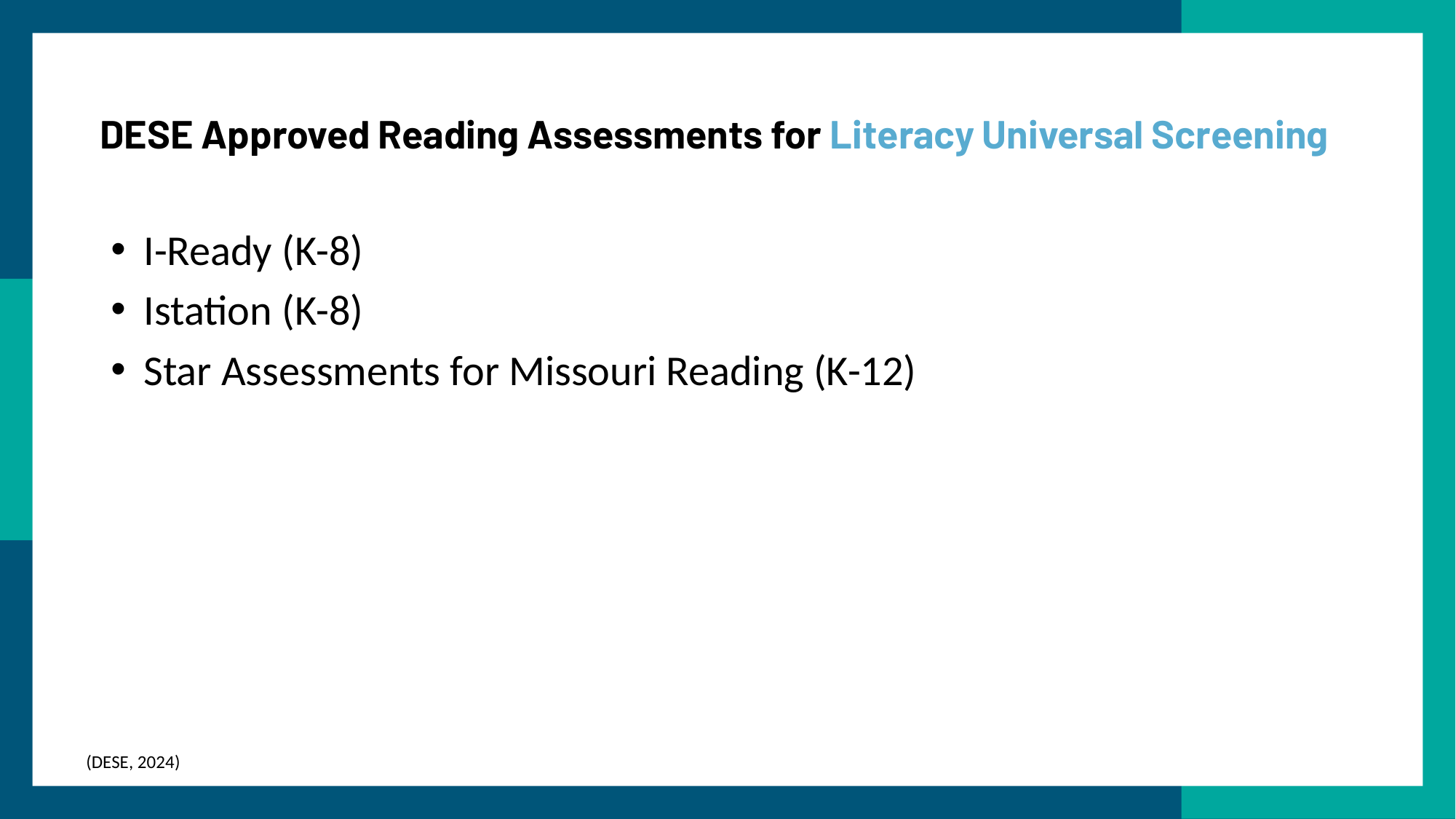

# DESE Approved Reading Assessments for Literacy Universal Screening
I-Ready (K-8)
Istation (K-8)
Star Assessments for Missouri Reading (K-12)
(DESE, 2024)